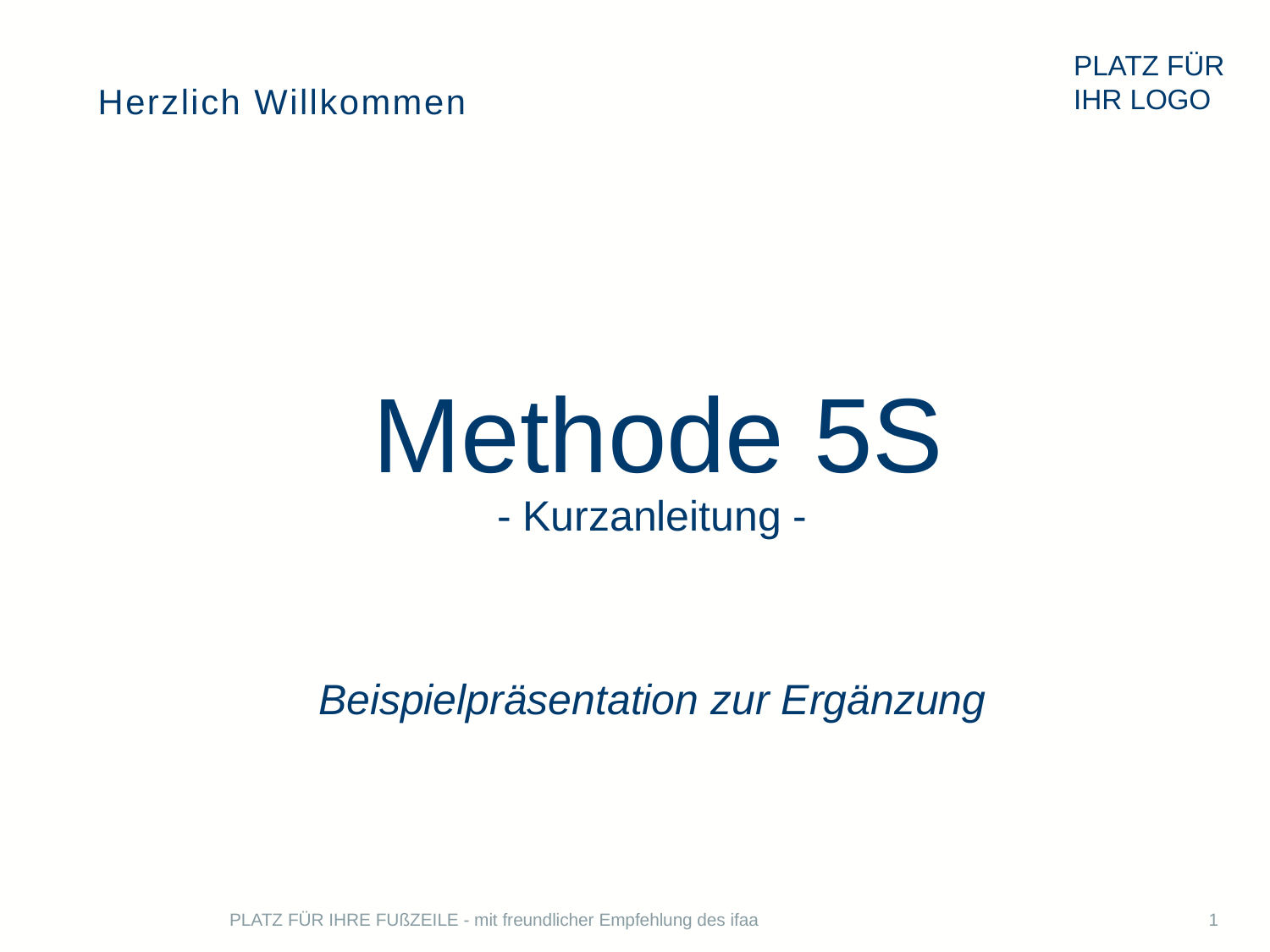

# Herzlich Willkommen

Methode 5S
- Kurzanleitung -

Beispielpräsentation zur Ergänzung

PLATZ FÜR IHRE FUßZEILE - mit freundlicher Empfehlung des ifaa
1